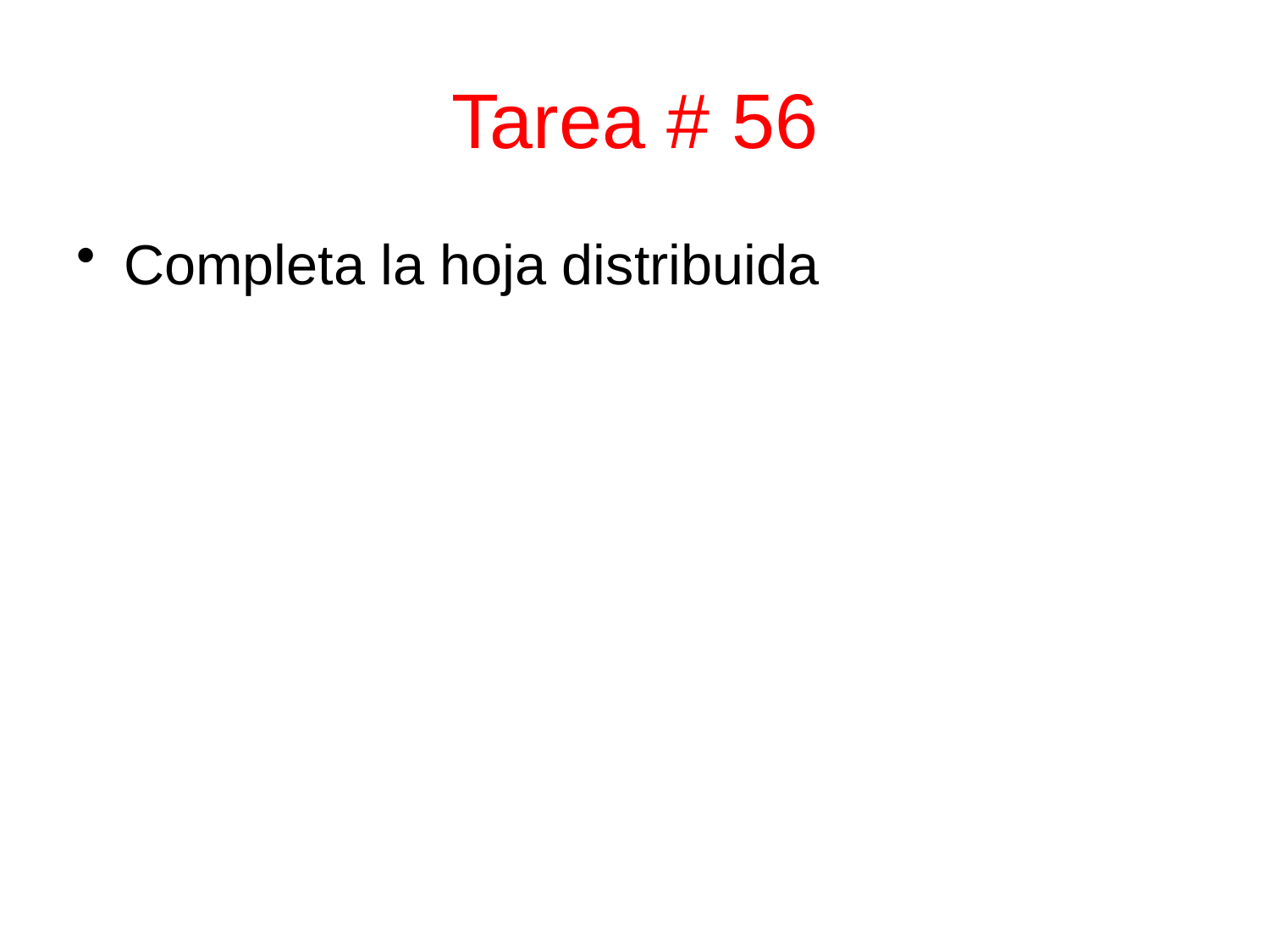

# Tarea # 56
Completa la hoja distribuida